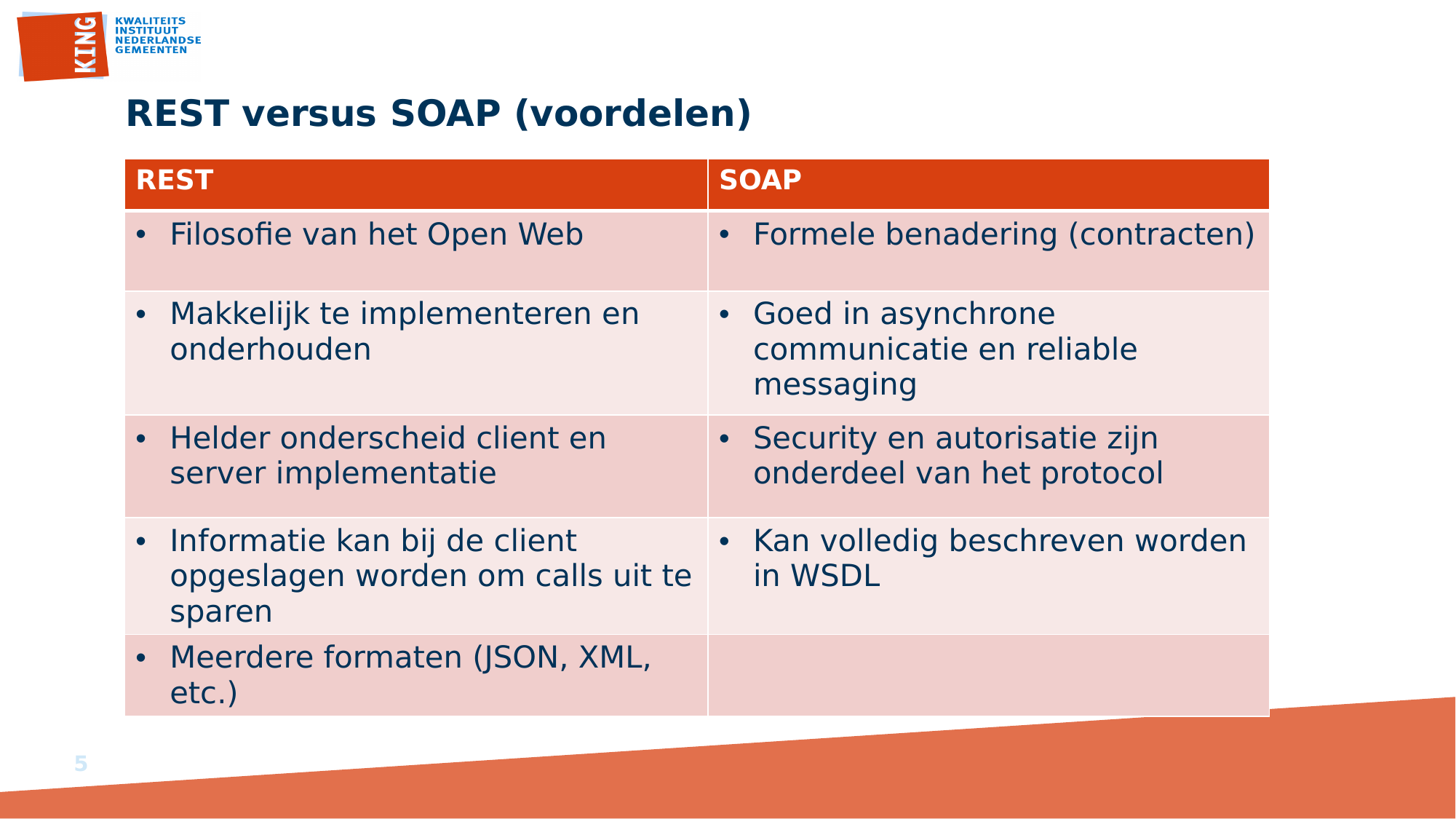

# REST versus SOAP (voordelen)
| REST | SOAP |
| --- | --- |
| Filosofie van het Open Web | Formele benadering (contracten) |
| Makkelijk te implementeren en onderhouden | Goed in asynchrone communicatie en reliable messaging |
| Helder onderscheid client en server implementatie | Security en autorisatie zijn onderdeel van het protocol |
| Informatie kan bij de client opgeslagen worden om calls uit te sparen | Kan volledig beschreven worden in WSDL |
| Meerdere formaten (JSON, XML, etc.) |  |
5